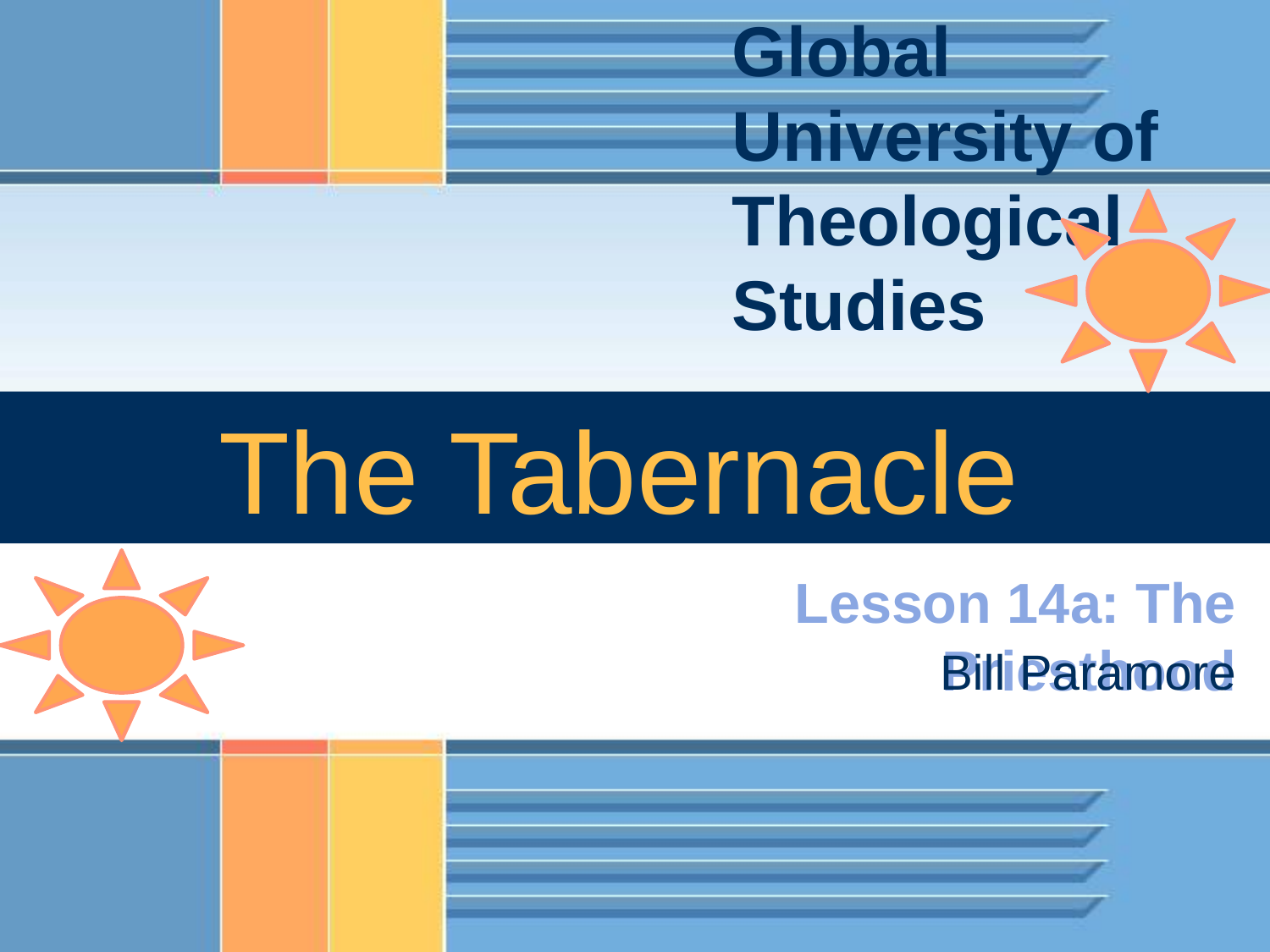

Global University of Theological Studies

The Tabernacle

Lesson 14a: The Priesthood
Bill Paramore